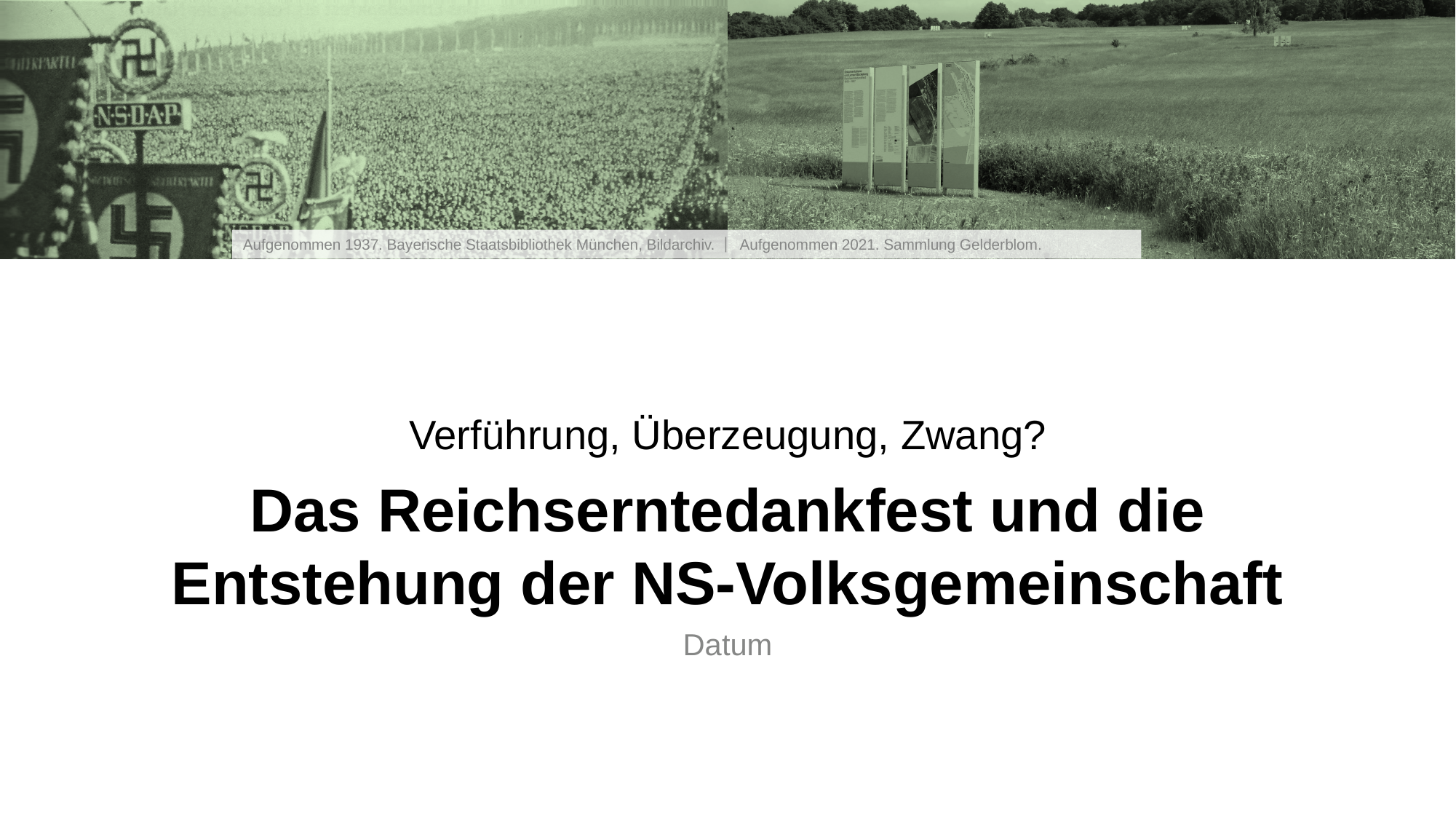

Verführung, Überzeugung, Zwang?
Das Reichserntedankfest und die Entstehung der NS-Volksgemeinschaft
Datum